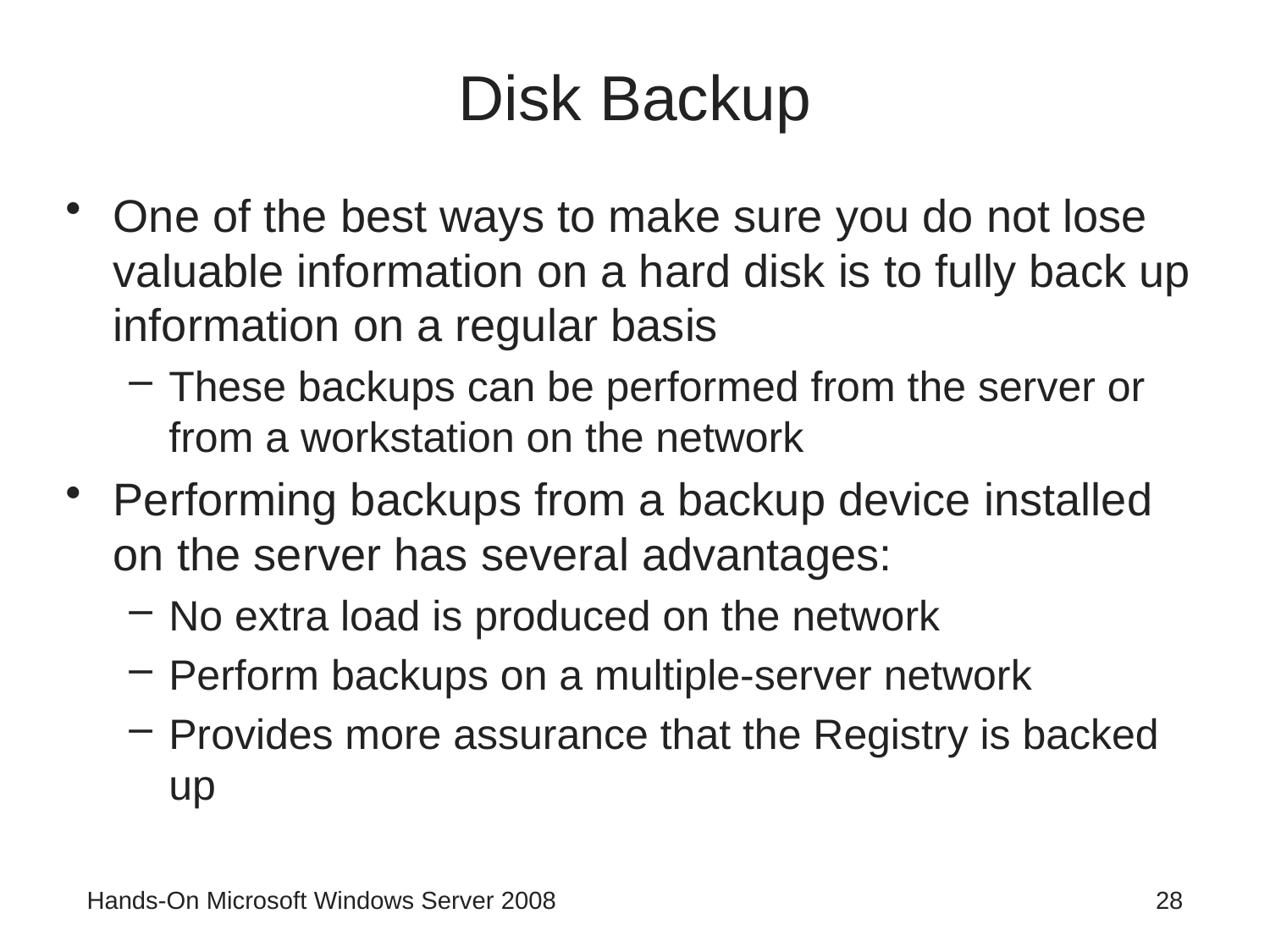

# Disk Backup
One of the best ways to make sure you do not lose valuable information on a hard disk is to fully back up information on a regular basis
These backups can be performed from the server or from a workstation on the network
Performing backups from a backup device installed on the server has several advantages:
No extra load is produced on the network
Perform backups on a multiple-server network
Provides more assurance that the Registry is backed up
Hands-On Microsoft Windows Server 2008
28